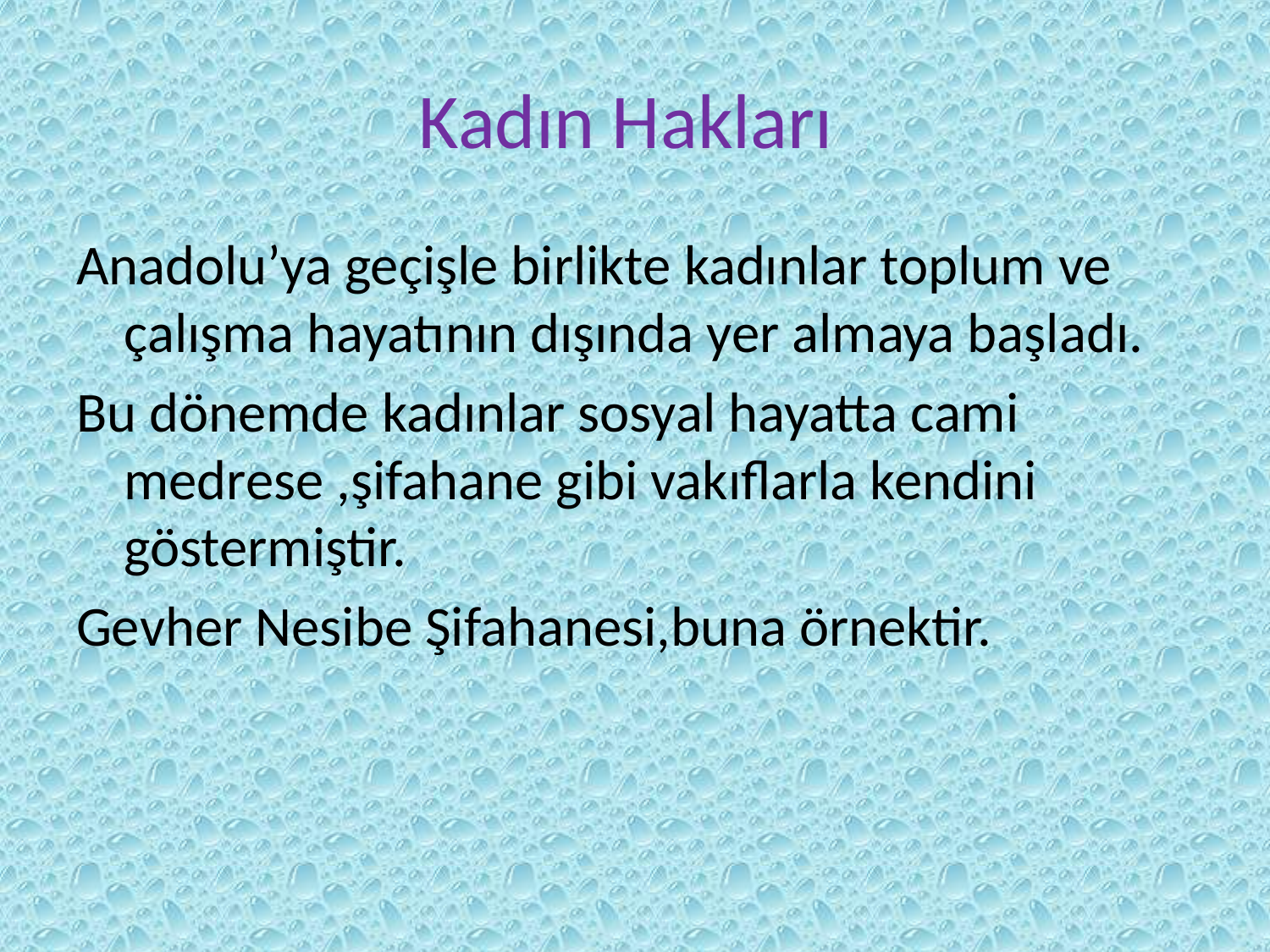

# Kadın Hakları
Anadolu’ya geçişle birlikte kadınlar toplum ve çalışma hayatının dışında yer almaya başladı.
Bu dönemde kadınlar sosyal hayatta cami medrese ,şifahane gibi vakıflarla kendini göstermiştir.
Gevher Nesibe Şifahanesi,buna örnektir.